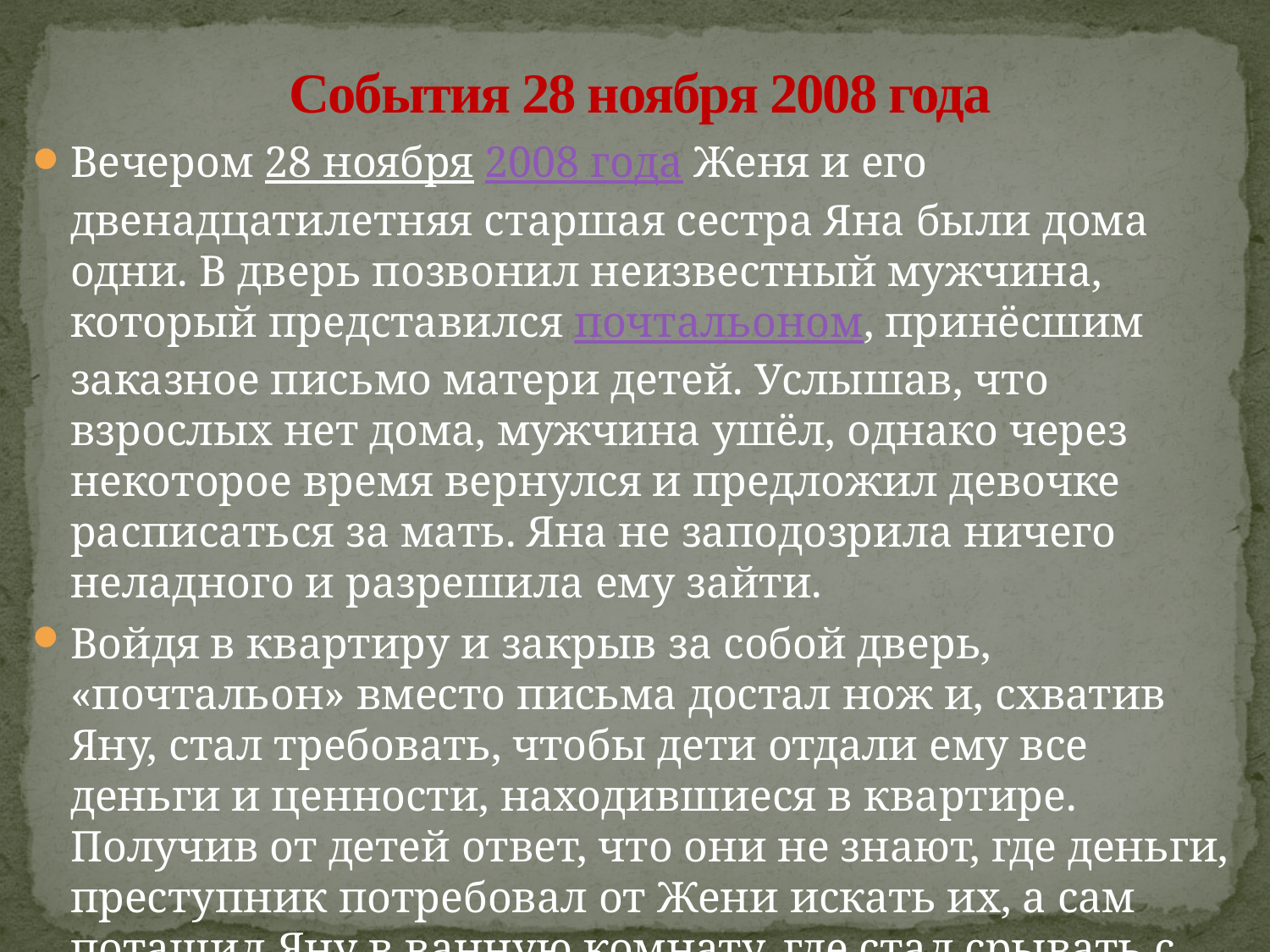

# События 28 ноября 2008 года
Вечером 28 ноября 2008 года Женя и его двенадцатилетняя старшая сестра Яна были дома одни. В дверь позвонил неизвестный мужчина, который представился почтальоном, принёсшим заказное письмо матери детей. Услышав, что взрослых нет дома, мужчина ушёл, однако через некоторое время вернулся и предложил девочке расписаться за мать. Яна не заподозрила ничего неладного и разрешила ему зайти.
Войдя в квартиру и закрыв за собой дверь, «почтальон» вместо письма достал нож и, схватив Яну, стал требовать, чтобы дети отдали ему все деньги и ценности, находившиеся в квартире. Получив от детей ответ, что они не знают, где деньги, преступник потребовал от Жени искать их, а сам потащил Яну в ванную комнату, где стал срывать с неё одежду.